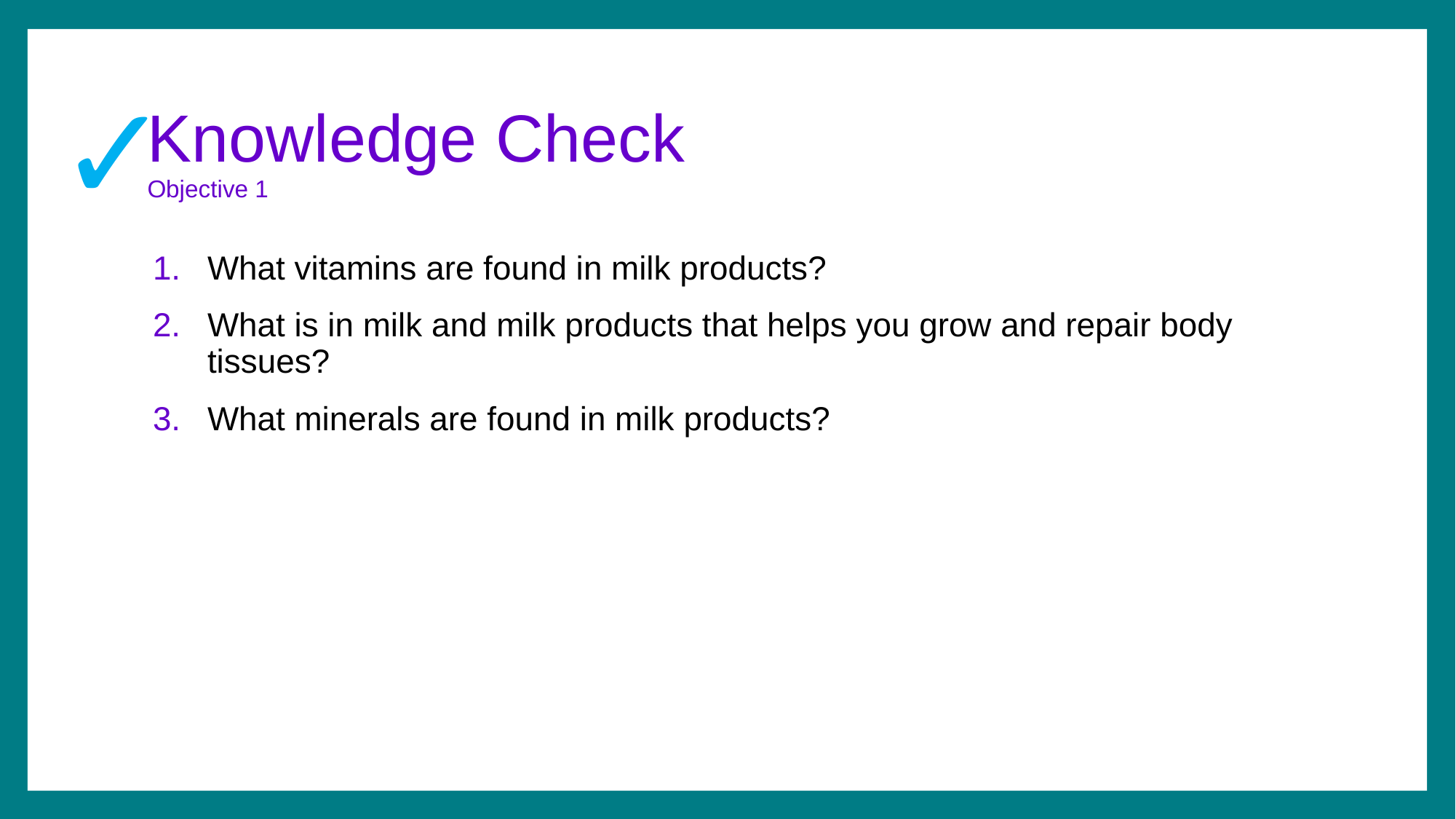

✓
# Knowledge Check Objective 1
What vitamins are found in milk products?
What is in milk and milk products that helps you grow and repair body tissues?
What minerals are found in milk products?